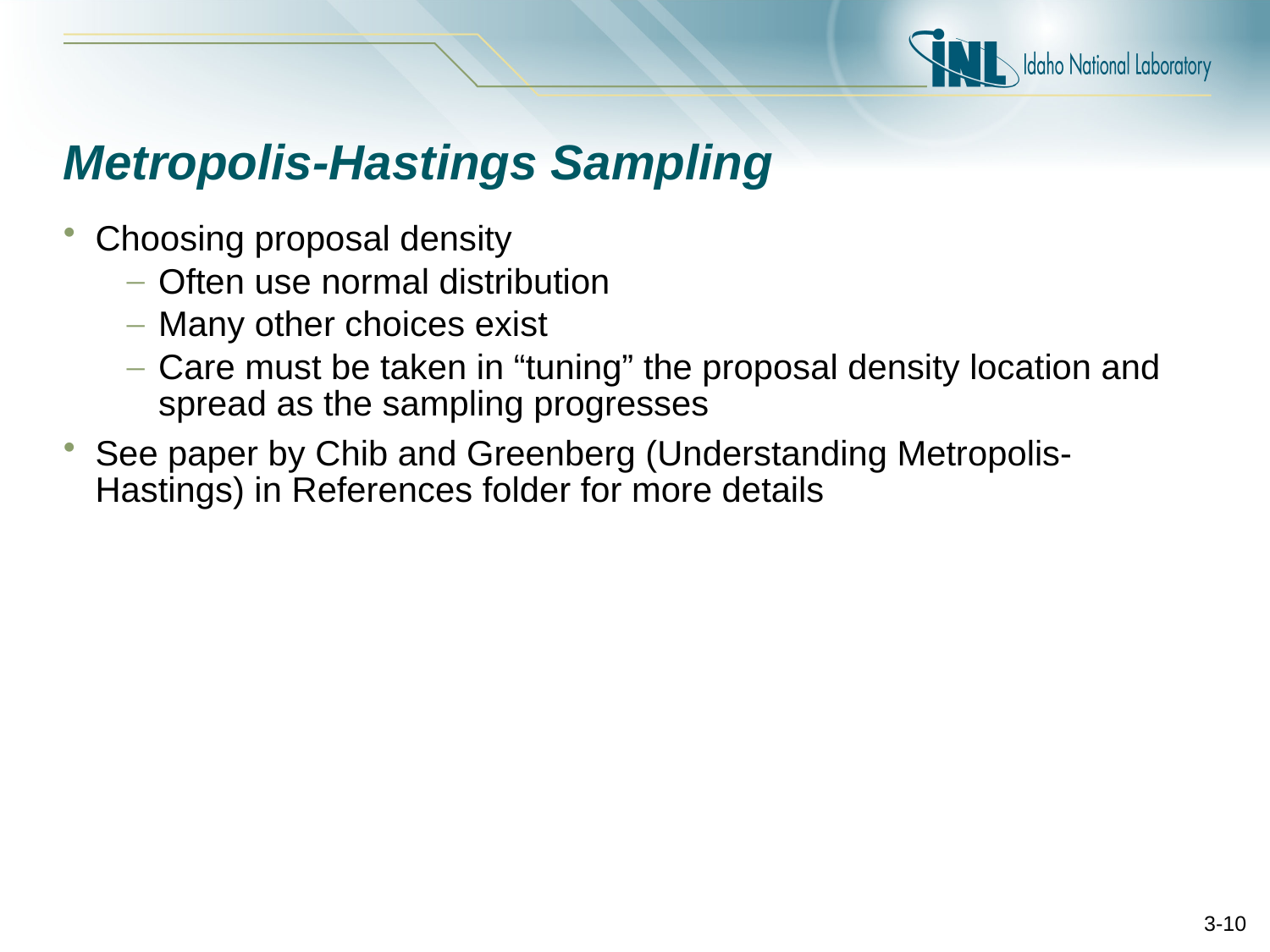

# Metropolis-Hastings Sampling
Choosing proposal density
Often use normal distribution
Many other choices exist
Care must be taken in “tuning” the proposal density location and spread as the sampling progresses
See paper by Chib and Greenberg (Understanding Metropolis-Hastings) in References folder for more details
3-10